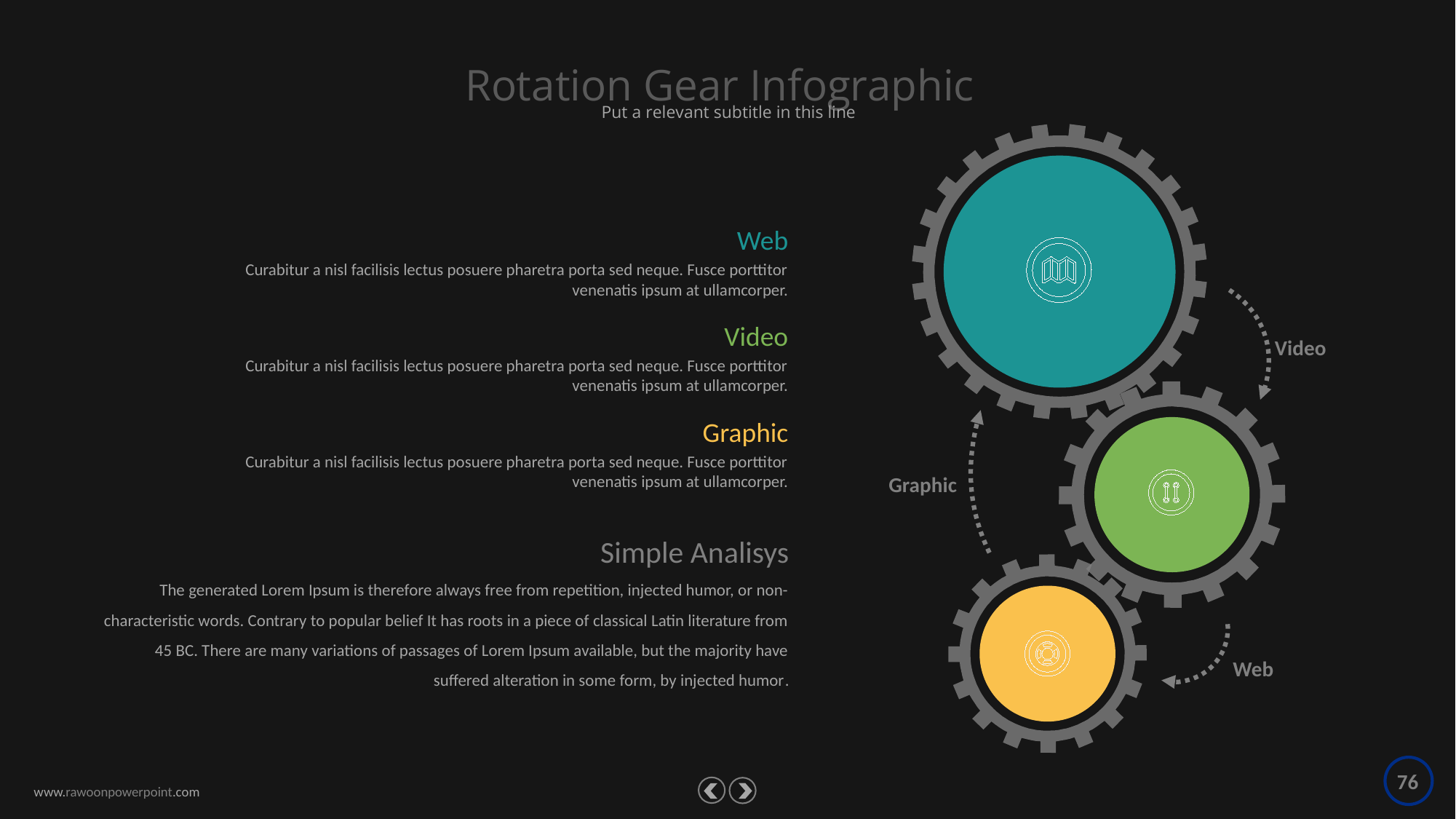

Rotation Gear Infographic
Put a relevant subtitle in this line

Web
Curabitur a nisl facilisis lectus posuere pharetra porta sed neque. Fusce porttitor venenatis ipsum at ullamcorper.

Video
Curabitur a nisl facilisis lectus posuere pharetra porta sed neque. Fusce porttitor venenatis ipsum at ullamcorper.
Video
Graphic
Curabitur a nisl facilisis lectus posuere pharetra porta sed neque. Fusce porttitor venenatis ipsum at ullamcorper.
Graphic

Simple Analisys
The generated Lorem Ipsum is therefore always free from repetition, injected humor, or non-characteristic words. Contrary to popular belief It has roots in a piece of classical Latin literature from 45 BC. There are many variations of passages of Lorem Ipsum available, but the majority have suffered alteration in some form, by injected humor.

Web
76